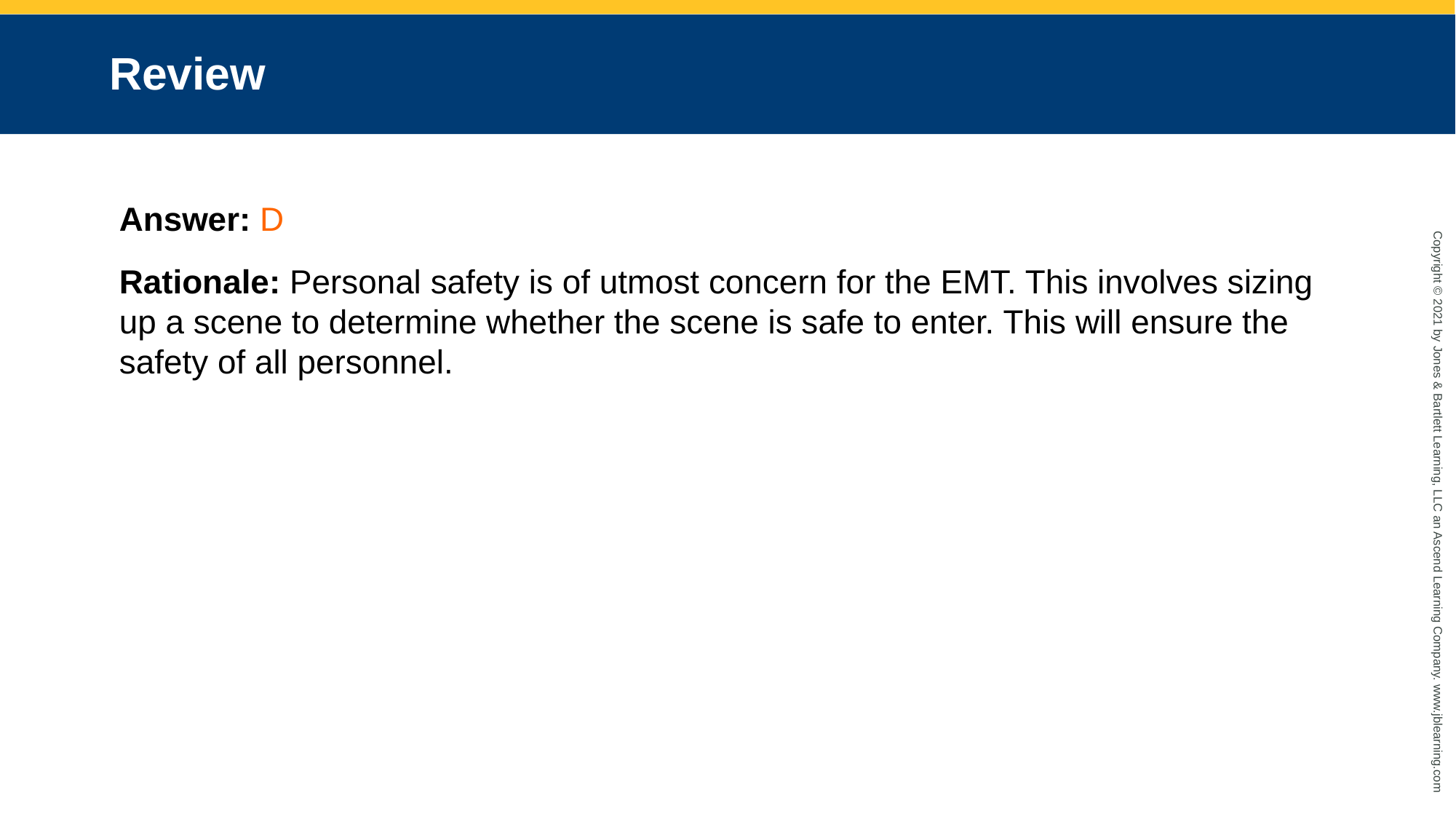

# Review
Answer: D
Rationale: Personal safety is of utmost concern for the EMT. This involves sizing up a scene to determine whether the scene is safe to enter. This will ensure the safety of all personnel.